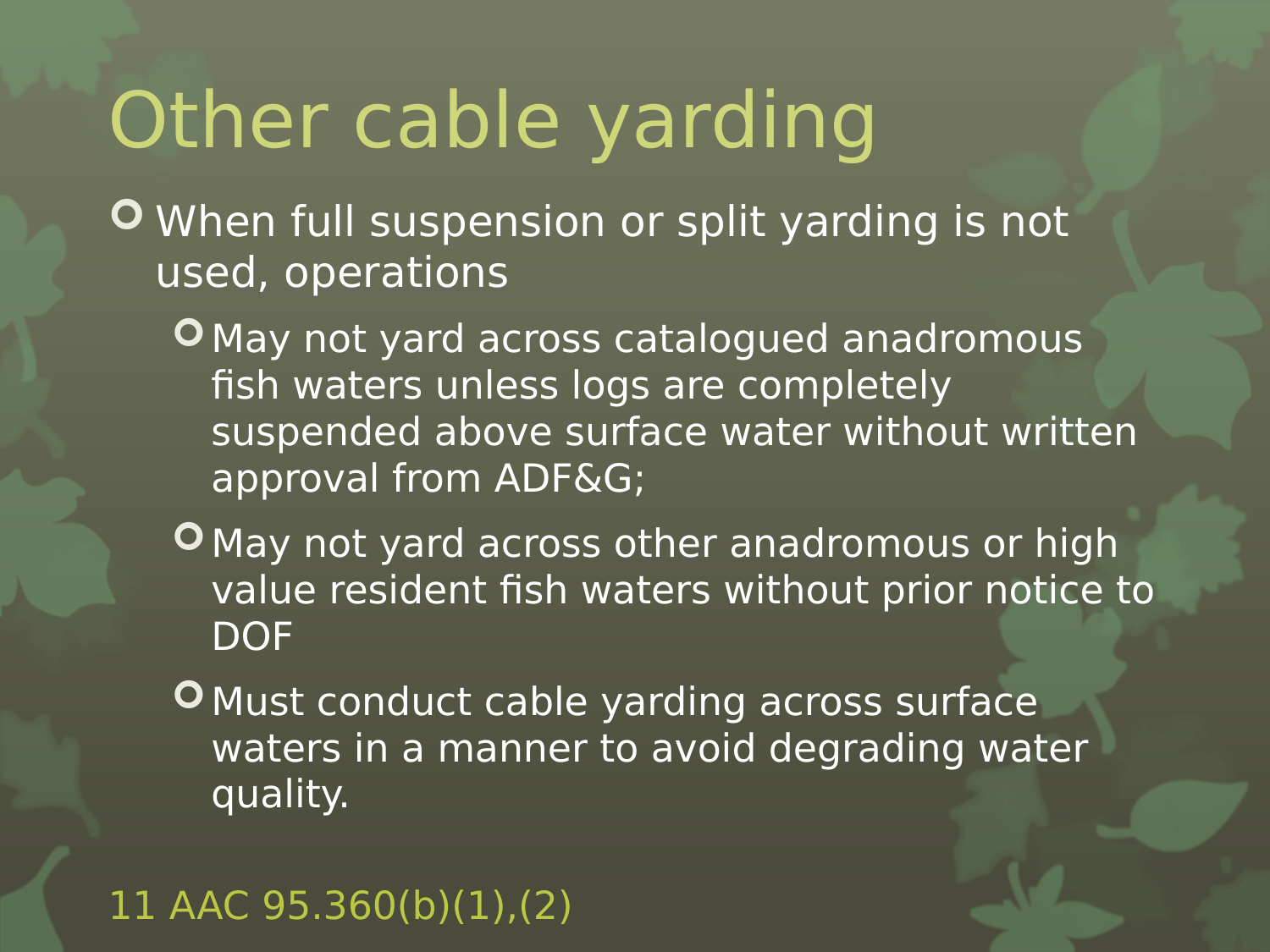

# Other cable yarding
When full suspension or split yarding is not used, operations
May not yard across catalogued anadromous fish waters unless logs are completely suspended above surface water without written approval from ADF&G;
May not yard across other anadromous or high value resident fish waters without prior notice to DOF
Must conduct cable yarding across surface waters in a manner to avoid degrading water quality.
								    11 AAC 95.360(b)(1),(2)